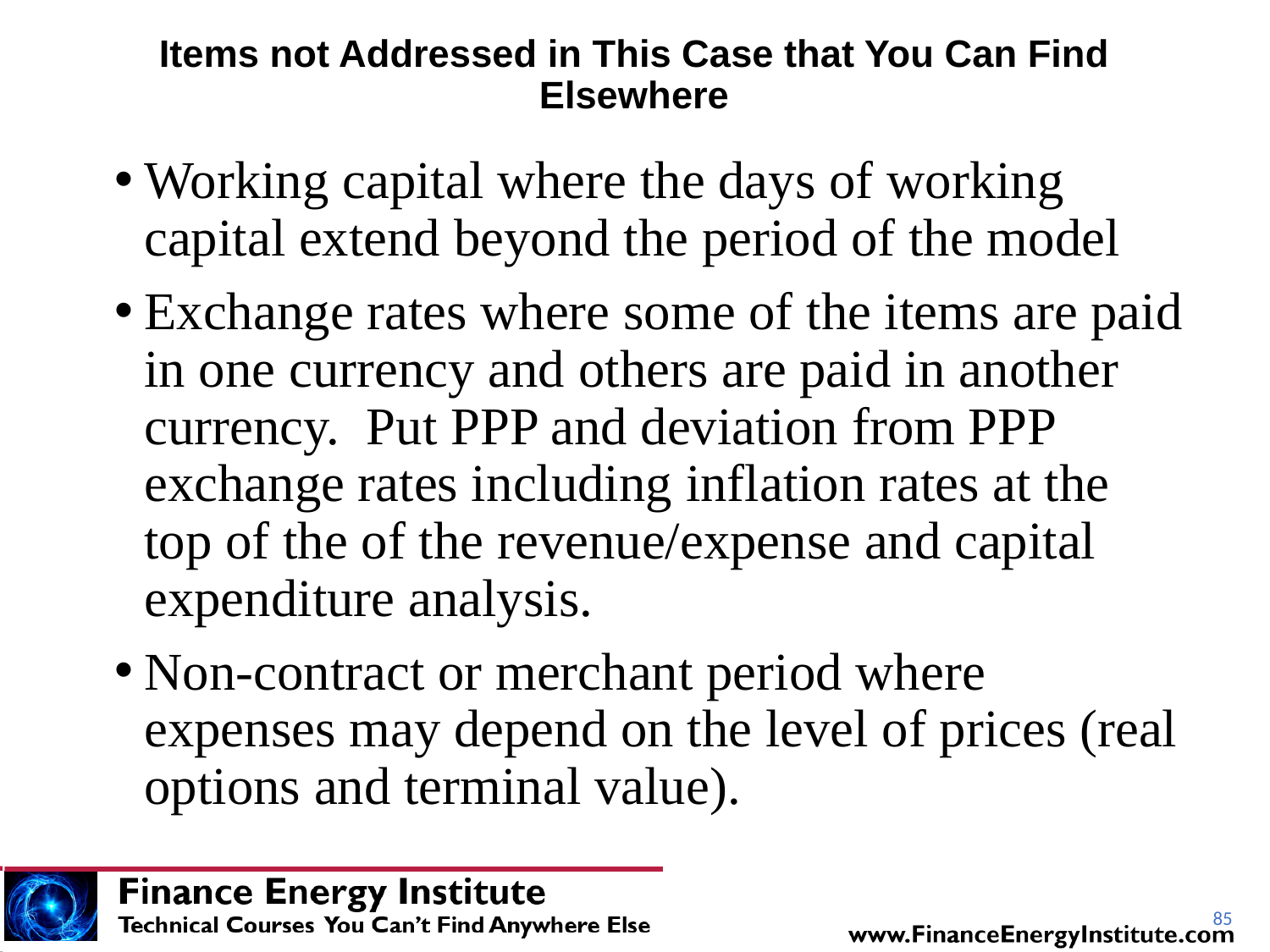

# Items not Addressed in This Case that You Can Find Elsewhere
Working capital where the days of working capital extend beyond the period of the model
Exchange rates where some of the items are paid in one currency and others are paid in another currency.  Put PPP and deviation from PPP exchange rates including inflation rates at the top of the of the revenue/expense and capital expenditure analysis.
Non-contract or merchant period where expenses may depend on the level of prices (real options and terminal value).
85